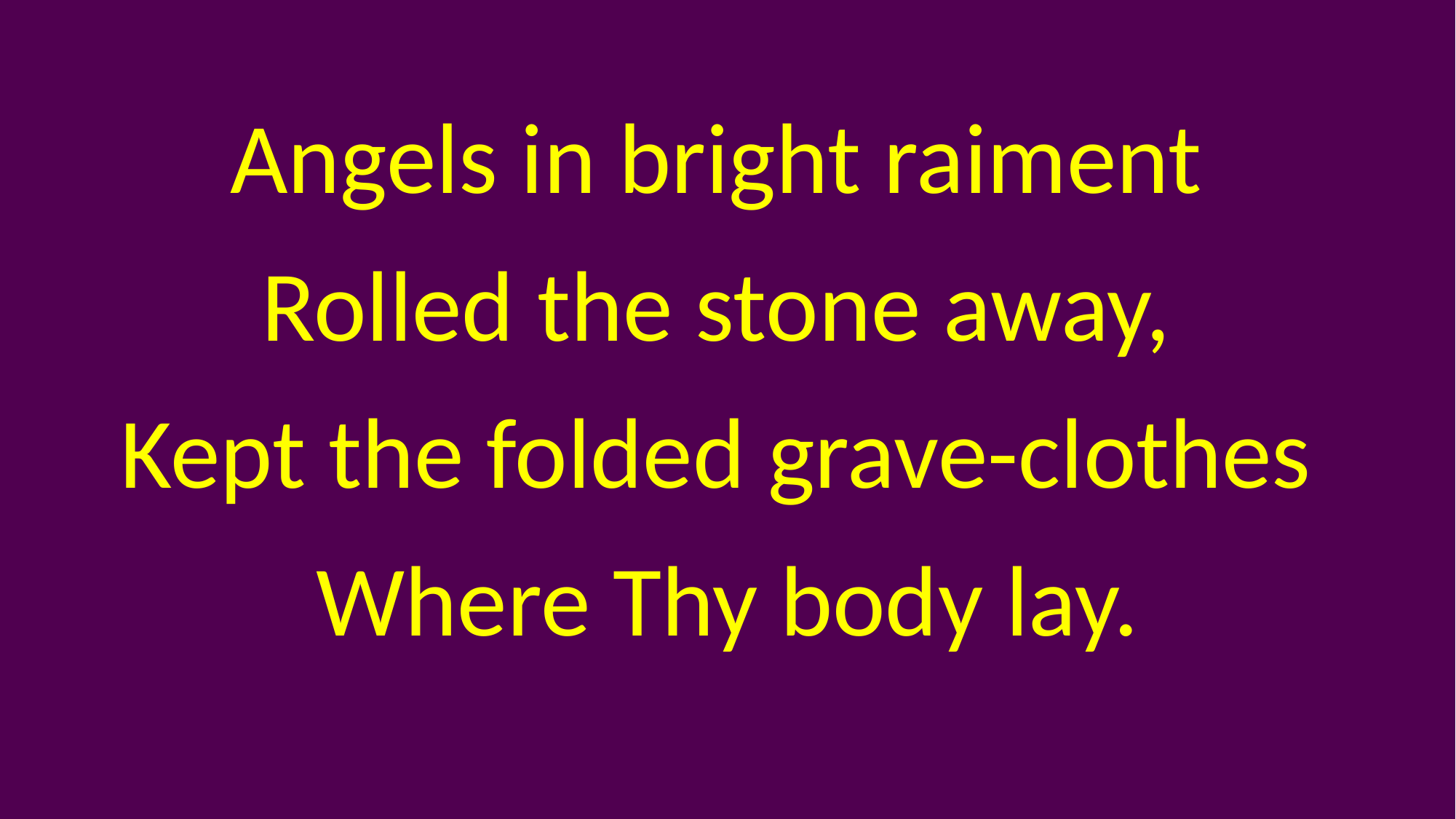

Angels in bright raiment
Rolled the stone away,
Kept the folded grave-clothes
Where Thy body lay.